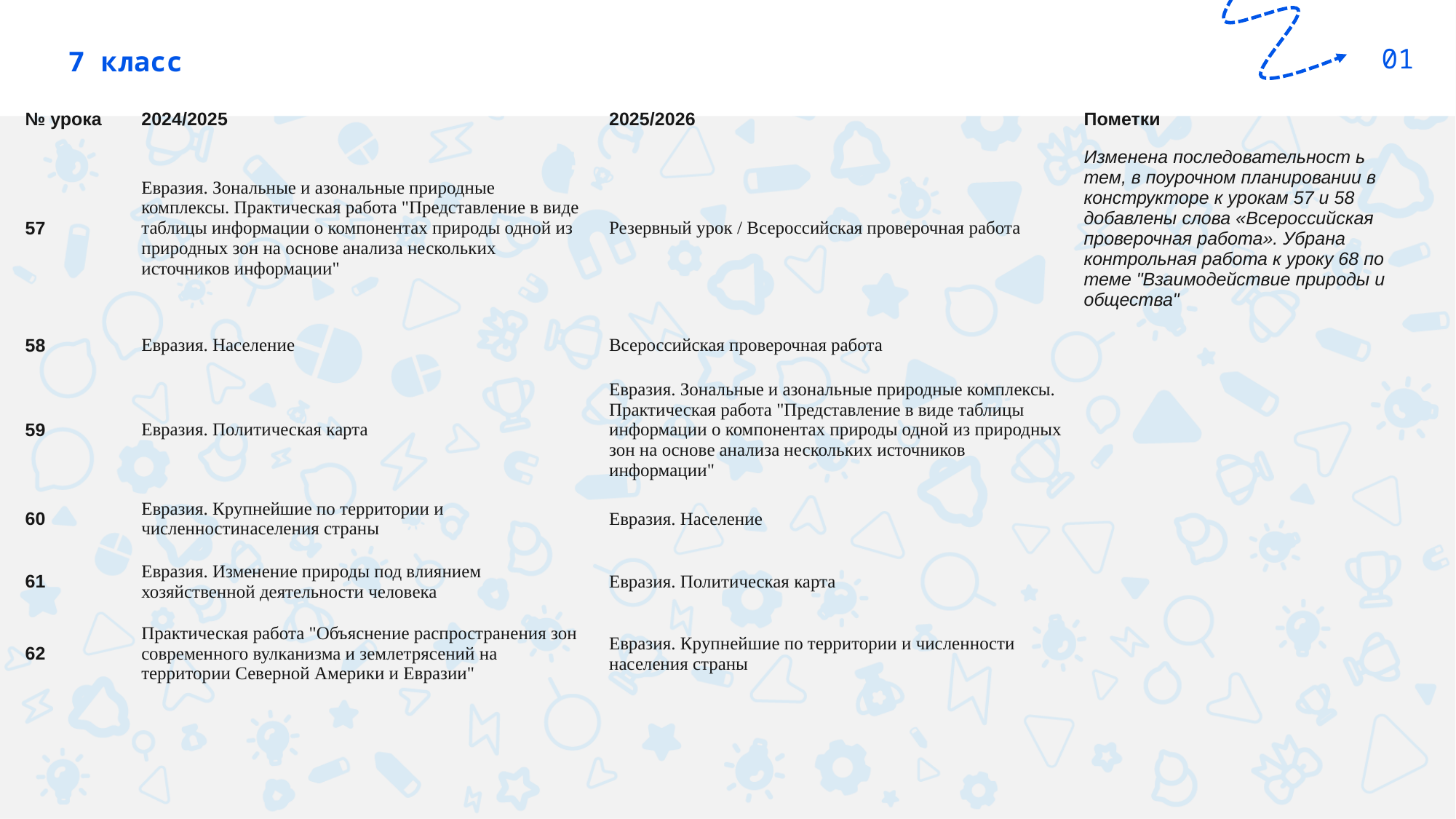

01
7 класс
| № урока | 2024/2025 | 2025/2026 | Пометки |
| --- | --- | --- | --- |
| 57 | Евразия. Зональные и азональные природные комплексы. Практическая работа "Представление в виде таблицы информации о компонентах природы одной из природных зон на основе анализа нескольких источников информации" | Резервный урок / Всероссийская проверочная работа | Изменена последовательност ь тем, в поурочном планировании в конструкторе к урокам 57 и 58 добавлены слова «Всероссийская проверочная работа». Убрана контрольная работа к уроку 68 по теме "Взаимодействие природы и общества" |
| 58 | Евразия. Население | Всероссийская проверочная работа |  |
| 59 | Евразия. Политическая карта | Евразия. Зональные и азональные природные комплексы. Практическая работа "Представление в виде таблицы информации о компонентах природы одной из природных зон на основе анализа нескольких источников информации" |  |
| 60 | Евразия. Крупнейшие по территории и численностинаселения страны | Евразия. Население |  |
| 61 | Евразия. Изменение природы под влиянием хозяйственной деятельности человека | Евразия. Политическая карта |  |
| 62 | Практическая работа "Объяснение распространения зон современного вулканизма и землетрясений на территории Северной Америки и Евразии" | Евразия. Крупнейшие по территории и численности населения страны |  |